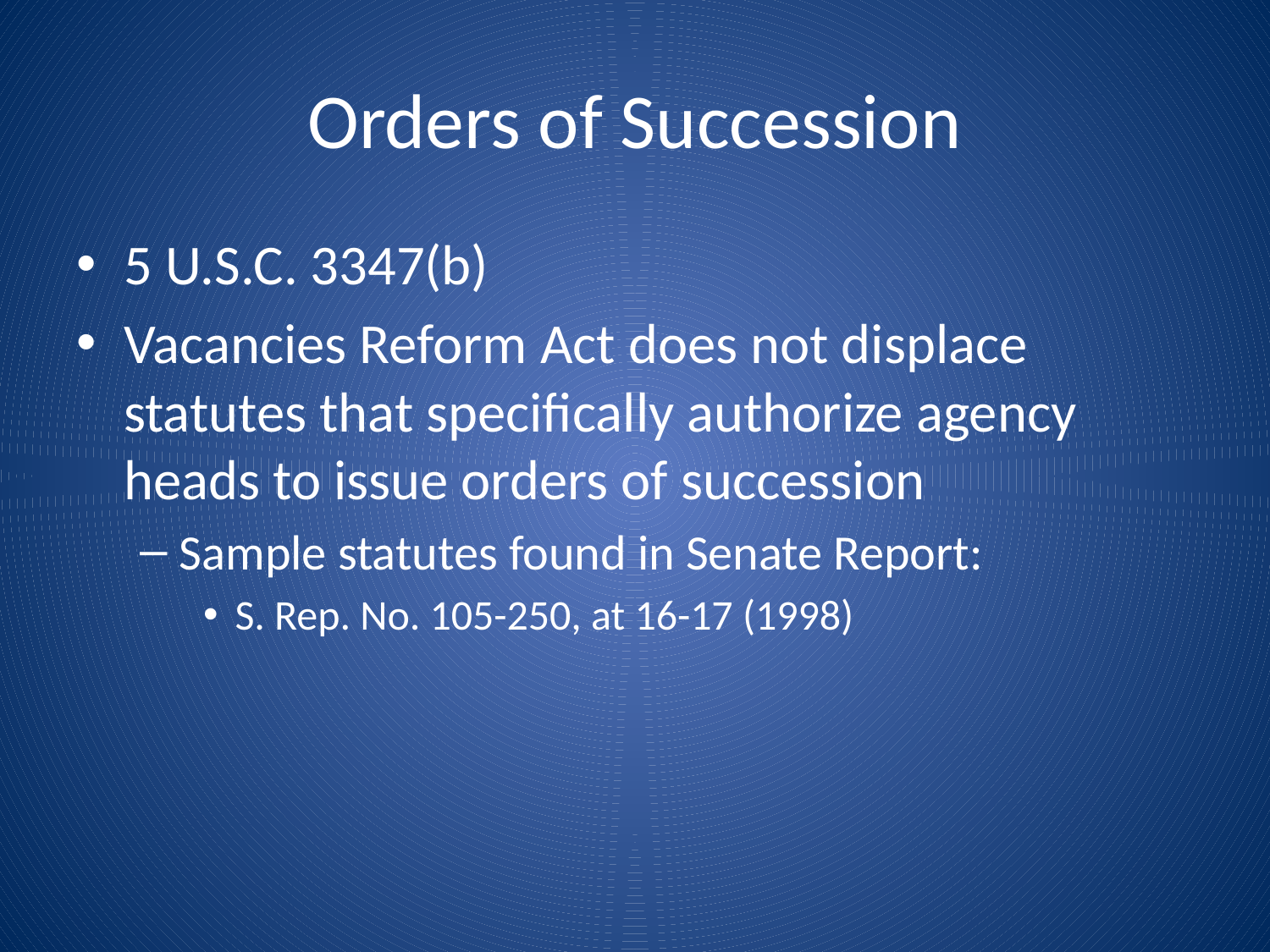

# Orders of Succession
5 U.S.C. 3347(b)
Vacancies Reform Act does not displace statutes that specifically authorize agency heads to issue orders of succession
Sample statutes found in Senate Report:
S. Rep. No. 105-250, at 16-17 (1998)